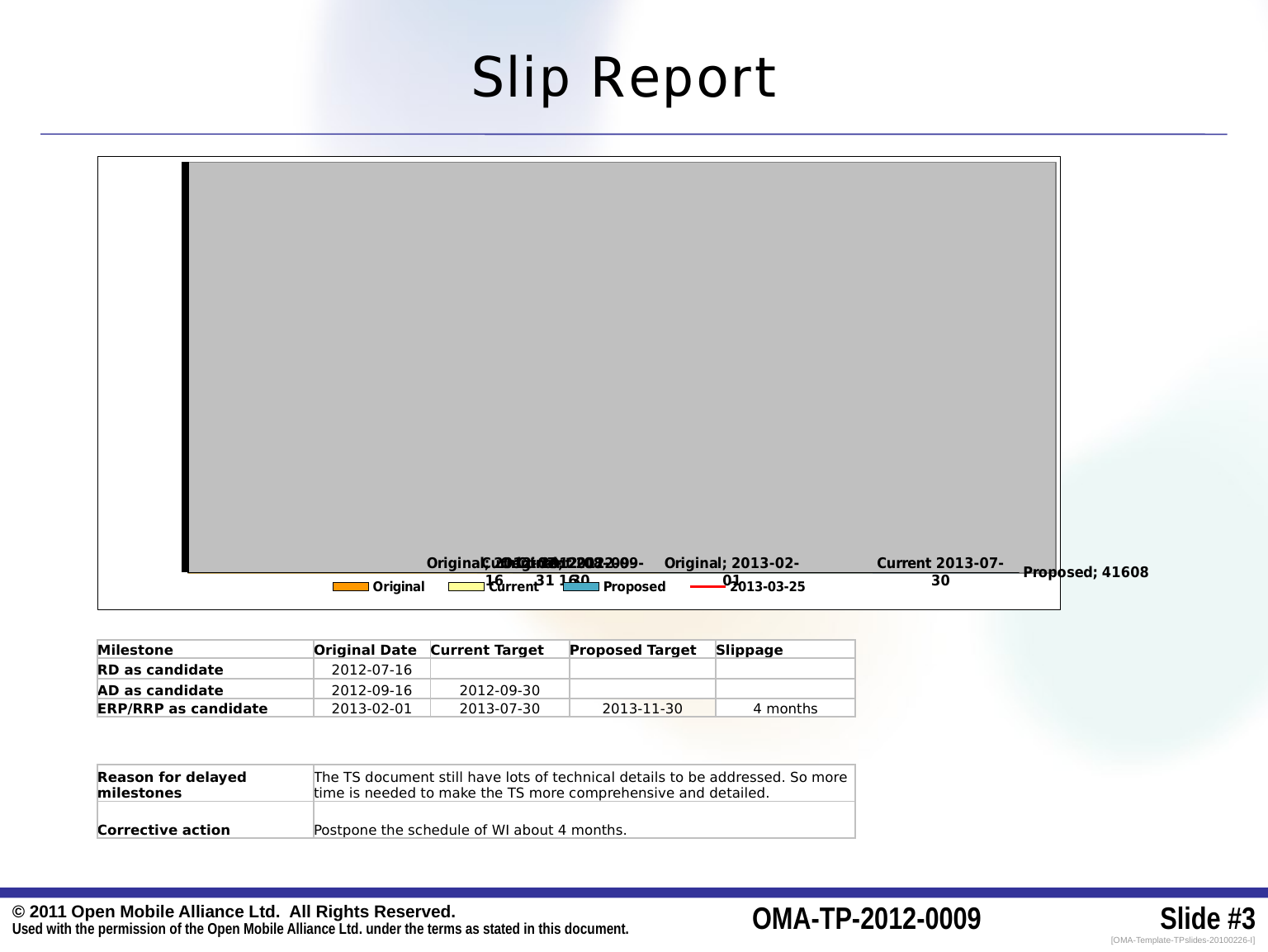

Slip Report

[unsupported chart]

| Hard Date changes requested for LightweightM2M 1.0 (Generated: 25-03-2013) |  |  |  |  |  |  |  |  |  |
| --- | --- | --- | --- | --- | --- | --- | --- | --- | --- |
|  |  |  |  |  |  |  |  |  |  |
|  |  |  |  |  |  |  |  |  |  |
|  |  |  |  |  |  |  |  |  |  |
|  |  |  |  |  |  |  |  |  |  |
|  |  |  |  |  |  |  |  |  |  |
|  |  |  |  |  |  |  |  |  |  |
|  |  |  |  |  |  |  |  |  |  |
|  |  |  |  |  |  |  |  |  |  |
|  |  |  |  |  |  |  |  |  |  |
|  |  |  |  |  |  |  |  |  |  |
|  |  |  |  |  |  |  |  |  |  |
|  |  |  |  |  |  |  |  |  |  |
|  |  |  |  |  |  |  |  |  |  |
|  |  |  |  |  |  |  |  |  |  |
|  |  |  |  |  |  |  |  |  |  |
|  |  |  |  |  |  |  |  |  |  |
|  |  |  |  |  |  |  |  |  |  |
|  |  |  |  |  |  |  |  |  |  |
|  |  |  |  |  |  |  |  |  |  |
|  |  |  |  |  |  |  |  |  |  |
|  |  |  |  |  |  |  |  |  |  |
|  |  |  |  |  |  |  |  |  |  |
|  |  |  |  |  |  |  |  |  |  |
|  |  |  |  |  |  |  |  |  |  |
|  |  |  |  |  |  |  |  |  |  |
|  |  |  |  |  |  |  |  |  |  |
|  |  |  |  |  |  |  |  |  |  |
|  |  |  |  |  |  |  |  |  |  |
|  |  |  |  |  |  |  |  |  |  |
| Milestone | Original Date | Current Target | Proposed Target | Slippage |  |  |  |  |  |
| RD as candidate | 2012-07-16 |  |  |  |  |  |  |  |  |
| AD as candidate | 2012-09-16 | 2012-09-30 |  |  |  |  |  |  |  |
| ERP/RRP as candidate | 2013-02-01 | 2013-07-30 | 2013-11-30 | 4 months |  |  |  |  |  |
|  |  |  |  |  |  |  |  |  |  |
|  |  |  |  |  |  |  |  |  |  |
|  |  |  |  |  |  |  |  |  |  |
| Reason for delayed milestones | The TS document still have lots of technical details to be addressed. So more time is needed to make the TS more comprehensive and detailed. |  |  |  |  |  |  |  |  |
| Corrective action | Postpone the schedule of WI about 4 months. |  |  |  |  |  |  |  |  |
|  |  |  |  |  |  |  |  |  |  |
|  |  |  |  |  |  |  |  |  |  |
|  |  |  |  |  |  |  |  |  |  |
|  |  |  |  |  |  |  |  |  |  |
|  |  |  |  |  |  |  |  |  |  |